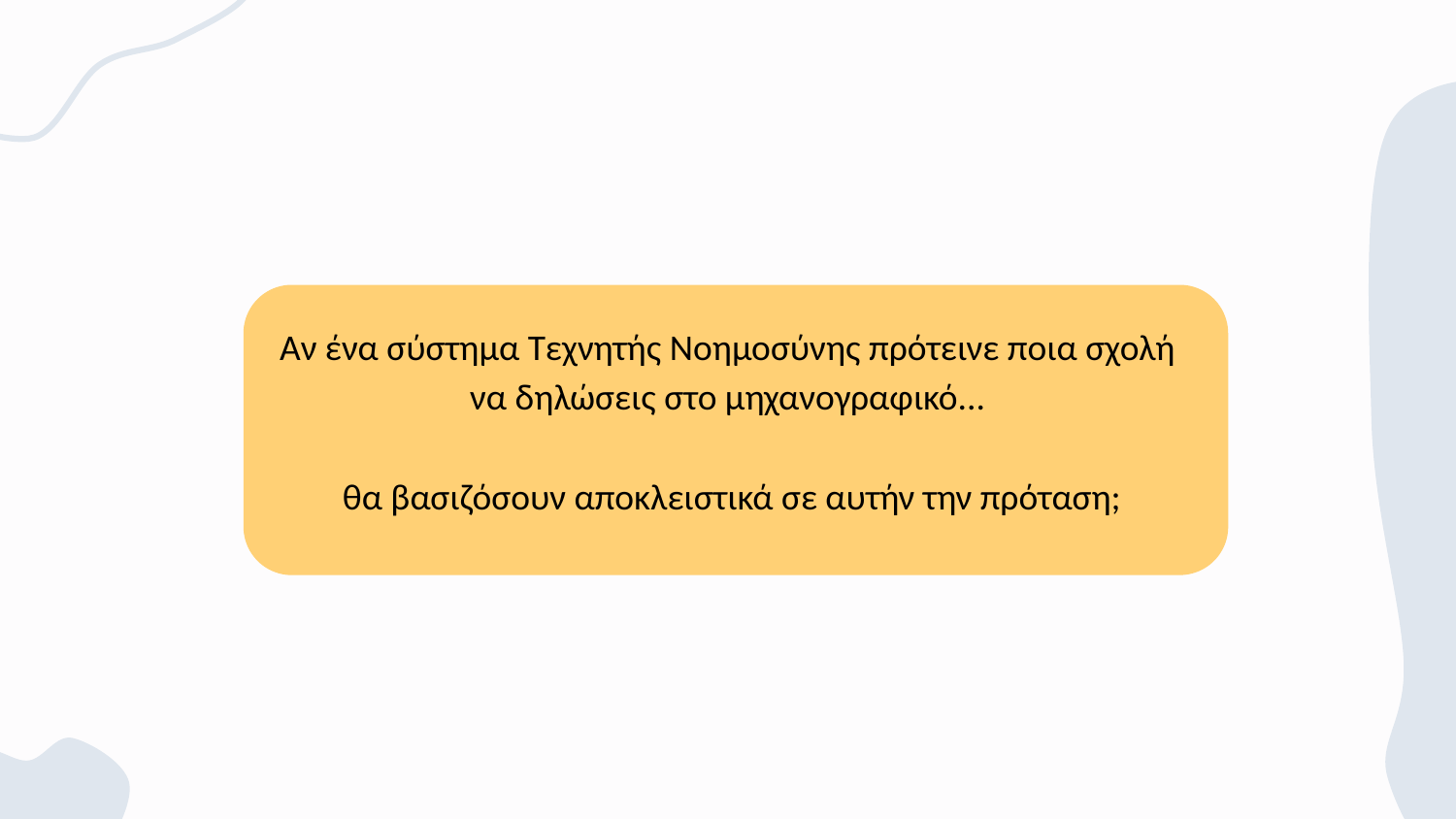

# Αν ένα σύστημα Τεχνητής Νοημοσύνης πρότεινε ποια σχολή να δηλώσεις στο μηχανογραφικό... θα βασιζόσουν αποκλειστικά σε αυτήν την πρόταση;